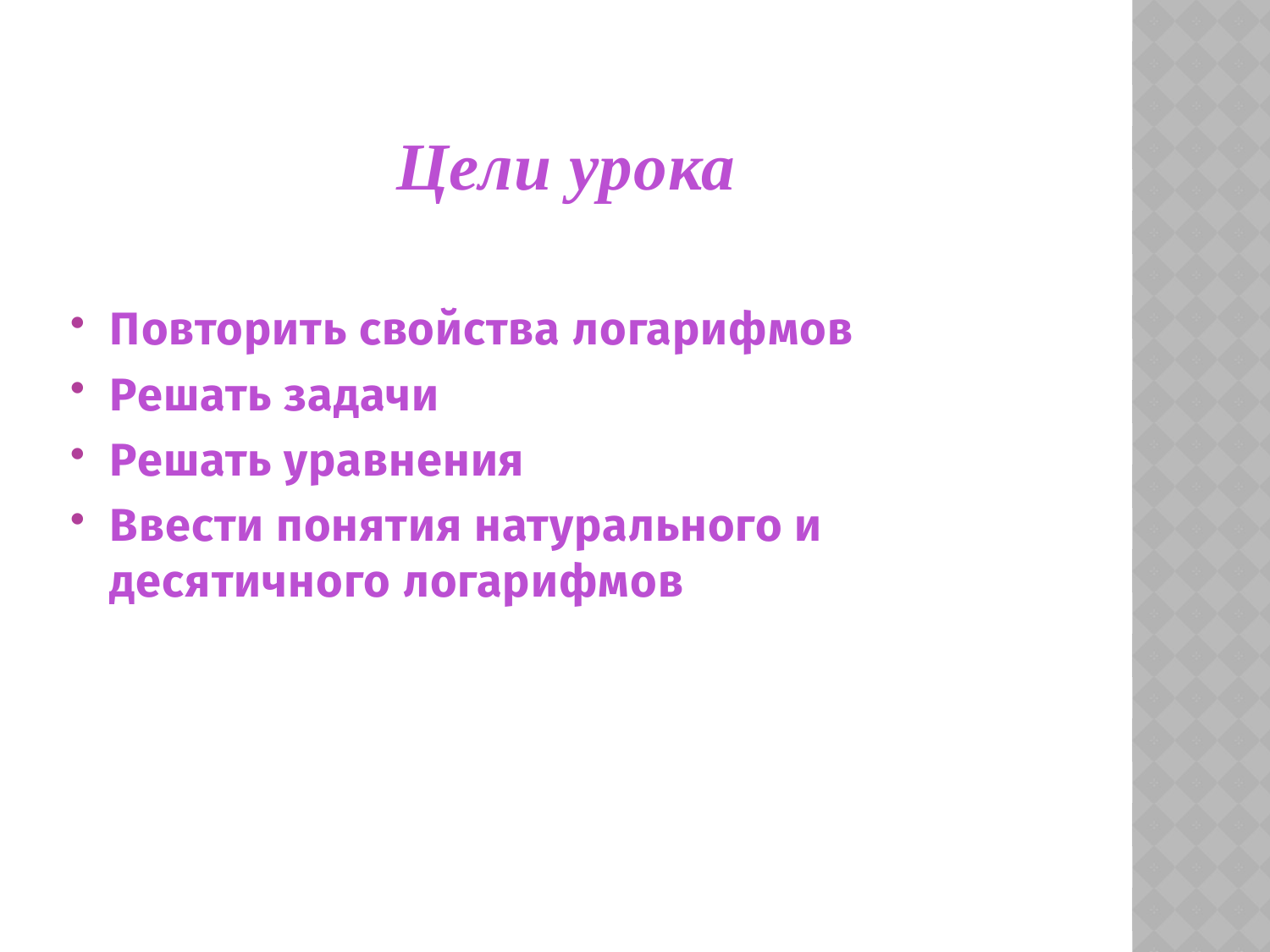

# Цели урока
Повторить свойства логарифмов
Решать задачи
Решать уравнения
Ввести понятия натурального и десятичного логарифмов